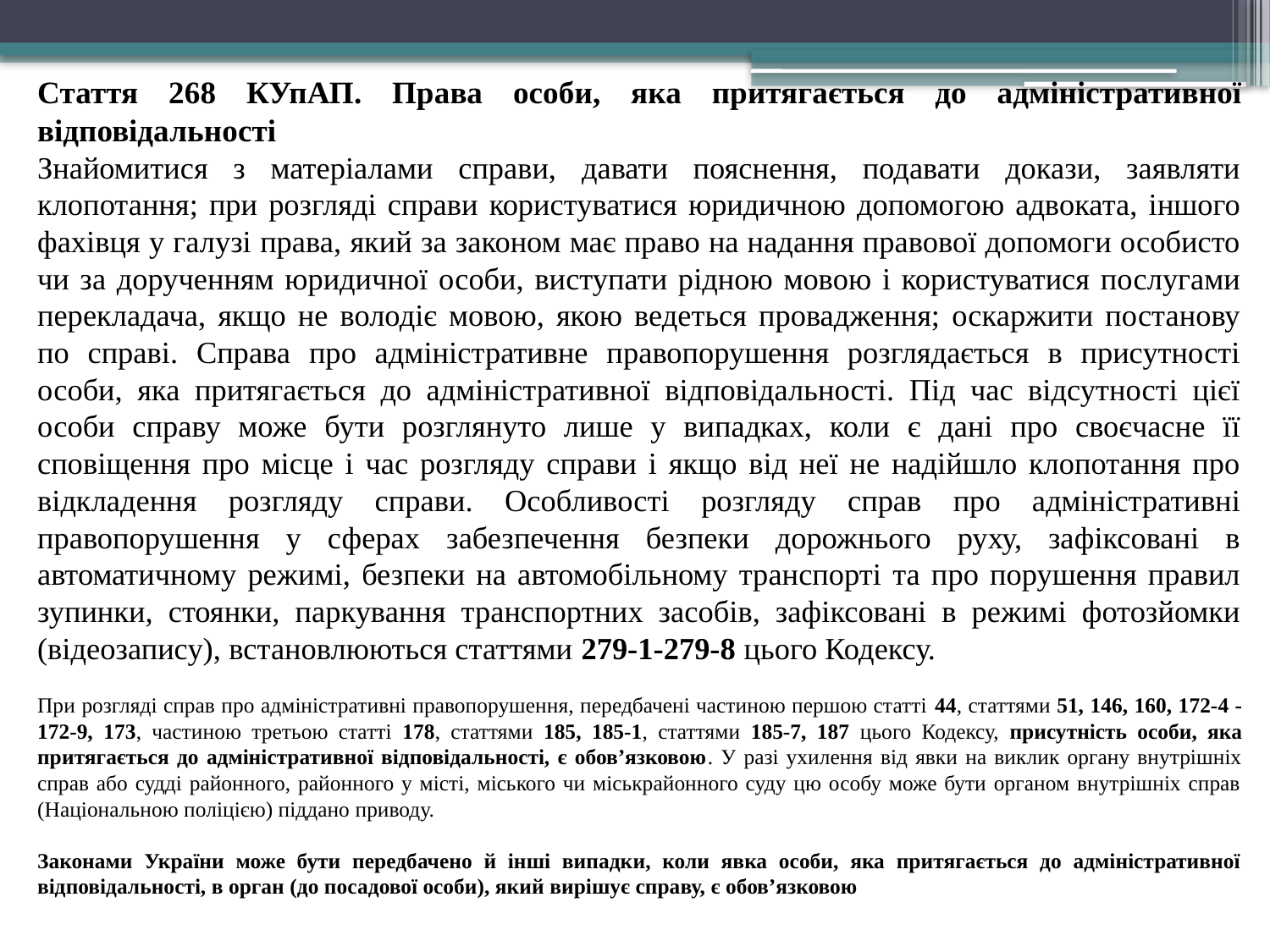

Стаття 268 КУпАП. Права особи, яка притягається до адміністративної відповідальності
Знайомитися з матеріалами справи, давати пояснення, подавати докази, заявляти клопотання; при розгляді справи користуватися юридичною допомогою адвоката, іншого фахівця у галузі права, який за законом має право на надання правової допомоги особисто чи за дорученням юридичної особи, виступати рідною мовою і користуватися послугами перекладача, якщо не володіє мовою, якою ведеться провадження; оскаржити постанову по справі. Справа про адміністративне правопорушення розглядається в присутності особи, яка притягається до адміністративної відповідальності. Під час відсутності цієї особи справу може бути розглянуто лише у випадках, коли є дані про своєчасне її сповіщення про місце і час розгляду справи і якщо від неї не надійшло клопотання про відкладення розгляду справи. Особливості розгляду справ про адміністративні правопорушення у сферах забезпечення безпеки дорожнього руху, зафіксовані в автоматичному режимі, безпеки на автомобільному транспорті та про порушення правил зупинки, стоянки, паркування транспортних засобів, зафіксовані в режимі фотозйомки (відеозапису), встановлюються статтями 279-1-279-8 цього Кодексу.

При розгляді справ про адміністративні правопорушення, передбачені частиною першою статті 44, статтями 51, 146, 160, 172-4 - 172-9, 173, частиною третьою статті 178, статтями 185, 185-1, статтями 185-7, 187 цього Кодексу, присутність особи, яка притягається до адміністративної відповідальності, є обов’язковою. У разі ухилення від явки на виклик органу внутрішніх справ або судді районного, районного у місті, міського чи міськрайонного суду цю особу може бути органом внутрішніх справ (Національною поліцією) піддано приводу.

Законами України може бути передбачено й інші випадки, коли явка особи, яка притягається до адміністративної відповідальності, в орган (до посадової особи), який вирішує справу, є обов’язковою